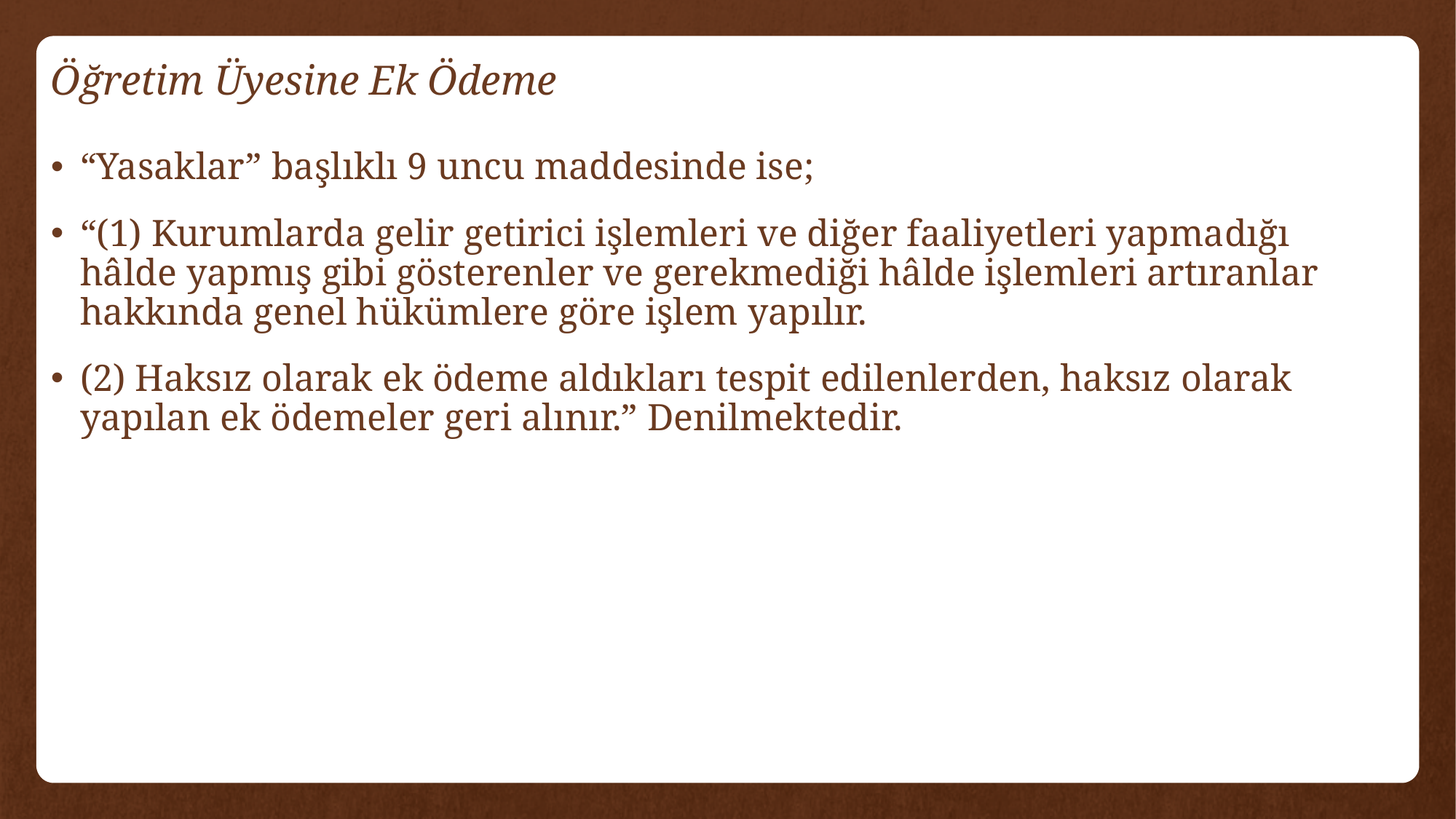

# Öğretim Üyesine Ek Ödeme
“Yasaklar” başlıklı 9 uncu maddesinde ise;
“(1) Kurumlarda gelir getirici işlemleri ve diğer faaliyetleri yapmadığı hâlde yapmış gibi gösterenler ve gerekmediği hâlde işlemleri artıranlar hakkında genel hükümlere göre işlem yapılır.
(2) Haksız olarak ek ödeme aldıkları tespit edilenlerden, haksız olarak yapılan ek ödemeler geri alınır.” Denilmektedir.